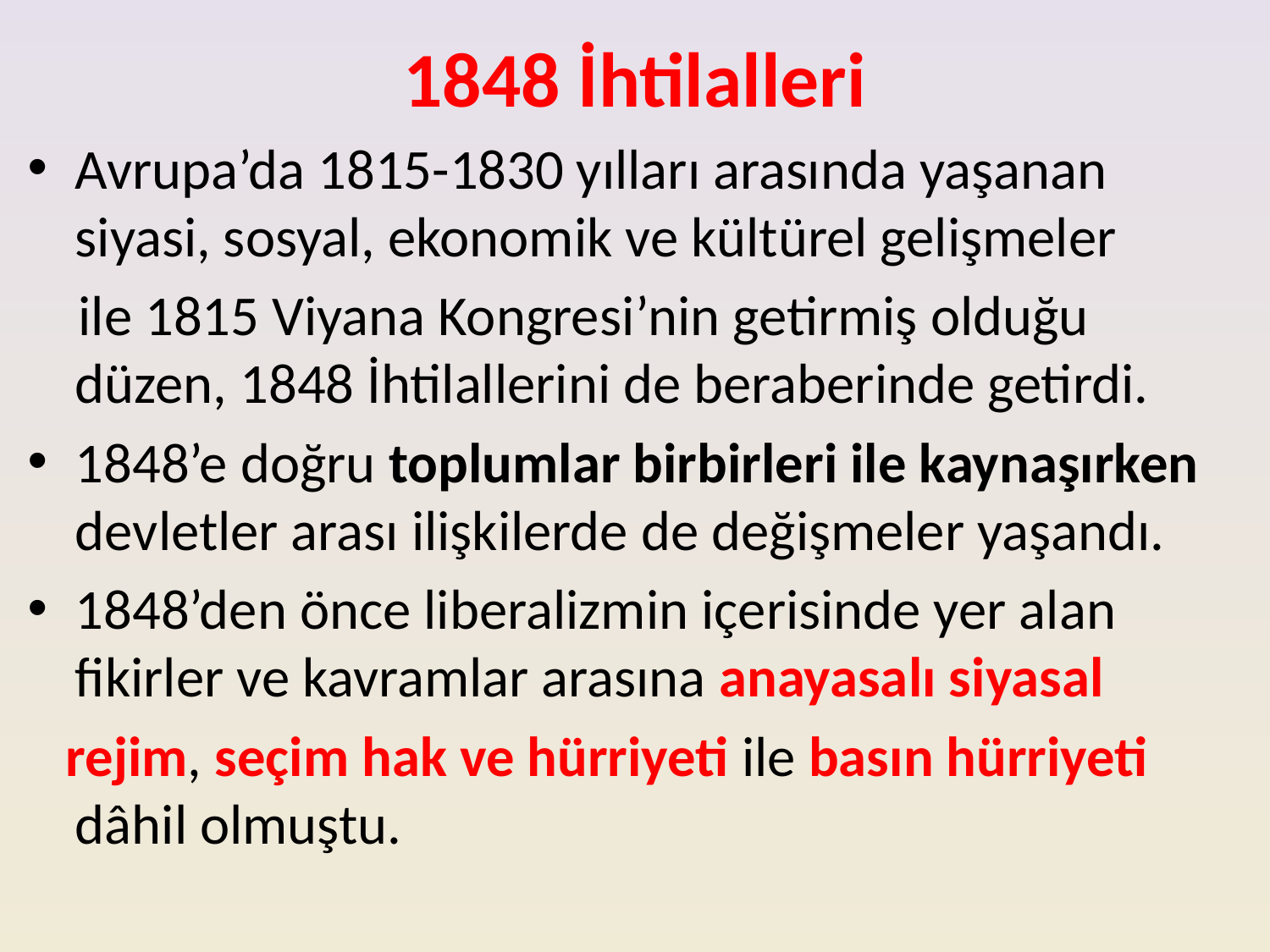

# 1848 İhtilalleri
Avrupa’da 1815-1830 yılları arasında yaşanan siyasi, sosyal, ekonomik ve kültürel gelişmeler
    ile 1815 Viyana Kongresi’nin getirmiş olduğu düzen, 1848 İhtilallerini de beraberinde getirdi.
1848’e doğru toplumlar birbirleri ile kaynaşırken devletler arası ilişkilerde de değişmeler yaşandı.
1848’den önce liberalizmin içerisinde yer alan fikirler ve kavramlar arasına anayasalı siyasal
   rejim, seçim hak ve hürriyeti ile basın hürriyeti dâhil olmuştu.